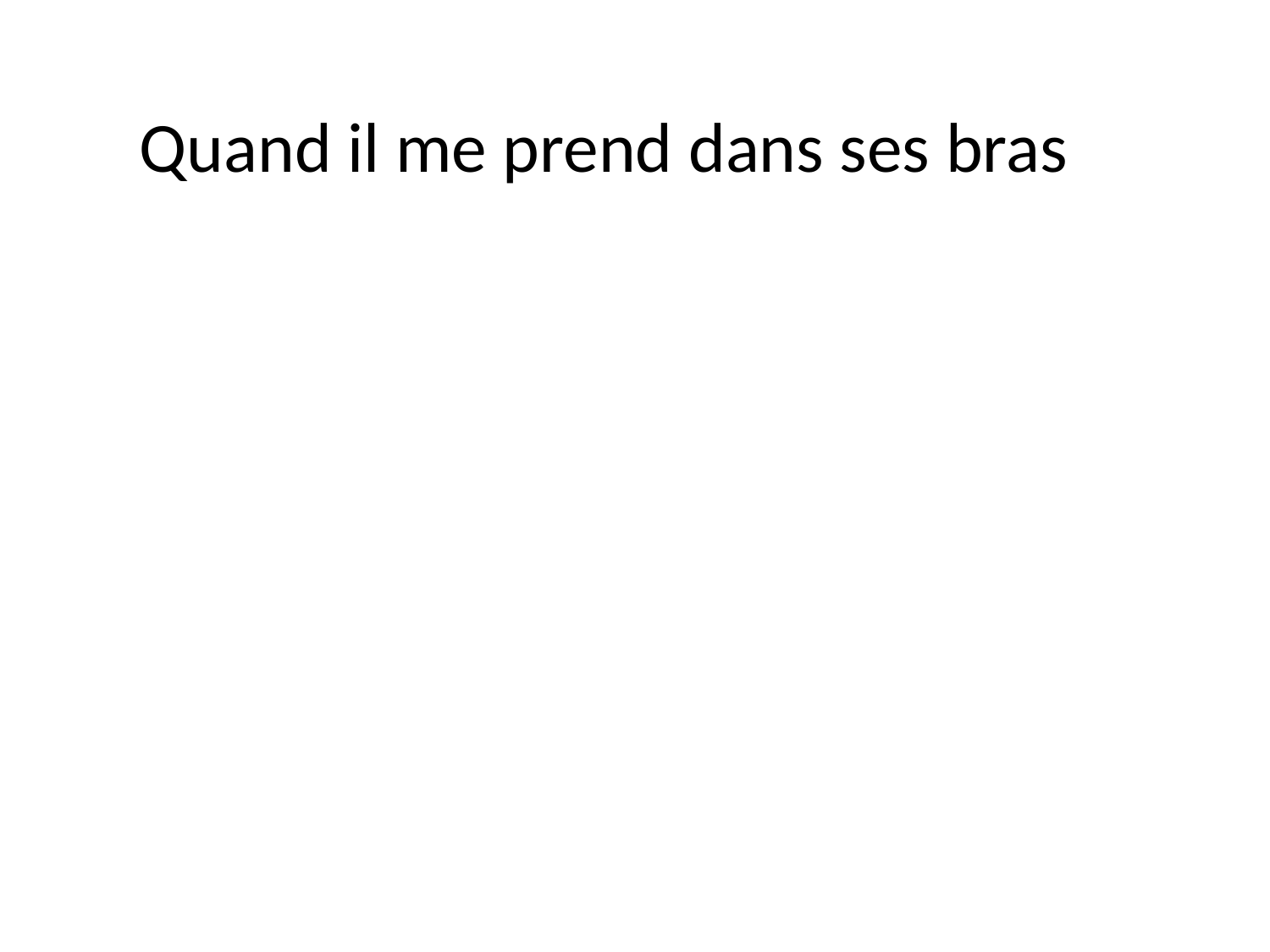

Quand il me prend dans ses bras